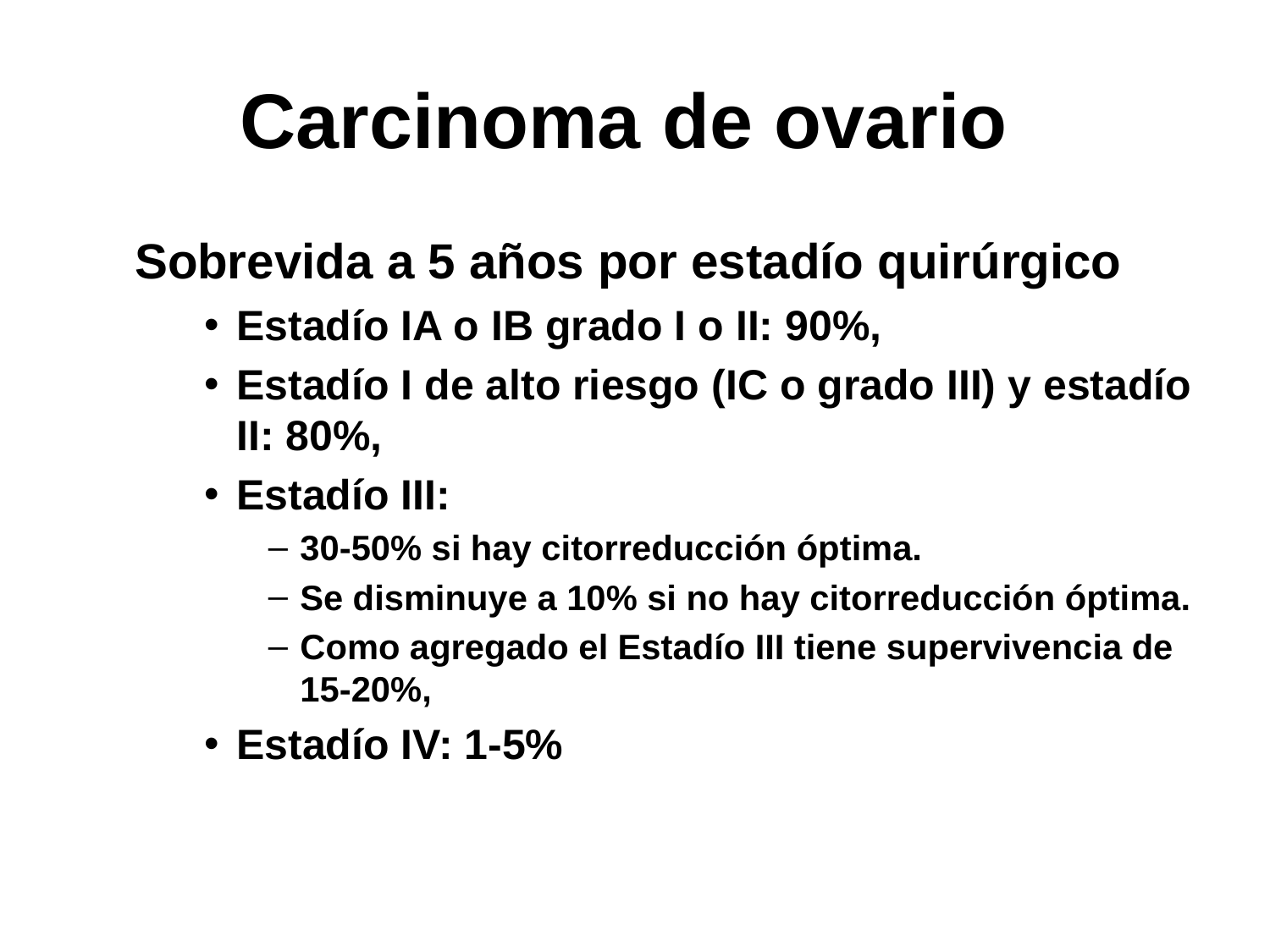

# Carcinoma de ovario
Sobrevida a 5 años por estadío quirúrgico
Estadío IA o IB grado I o II: 90%,
Estadío I de alto riesgo (IC o grado III) y estadío II: 80%,
Estadío III:
30-50% si hay citorreducción óptima.
Se disminuye a 10% si no hay citorreducción óptima.
Como agregado el Estadío III tiene supervivencia de 15-20%,
Estadío IV: 1-5%